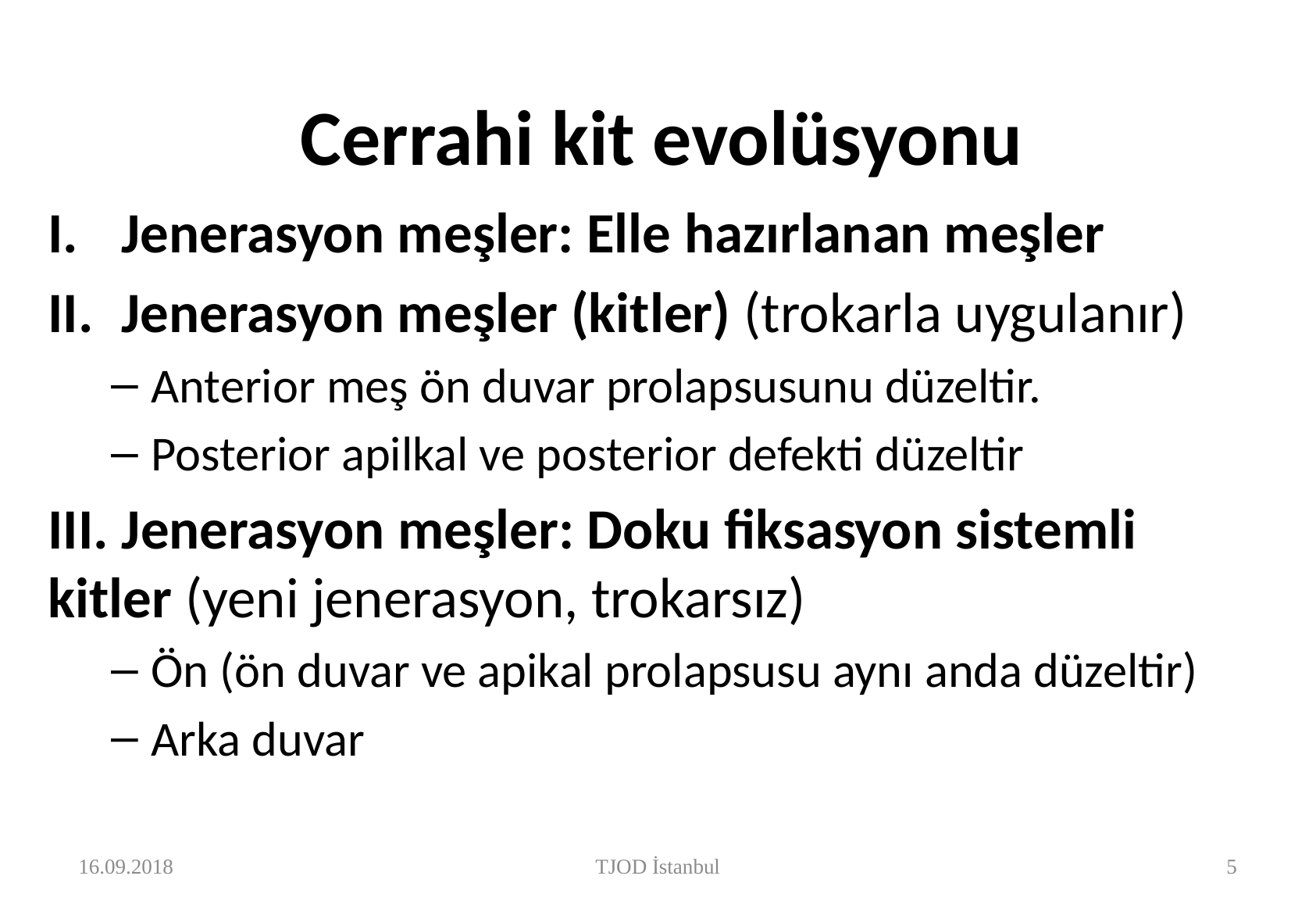

# Cerrahi kit evolüsyonu
Jenerasyon meşler: Elle hazırlanan meşler
Jenerasyon meşler (kitler) (trokarla uygulanır)
Anterior meş ön duvar prolapsusunu düzeltir.
Posterior apilkal ve posterior defekti düzeltir
III. Jenerasyon meşler: Doku fiksasyon sistemli kitler (yeni jenerasyon, trokarsız)
Ön (ön duvar ve apikal prolapsusu aynı anda düzeltir)
Arka duvar

16.09.2018
TJOD İstanbul
5